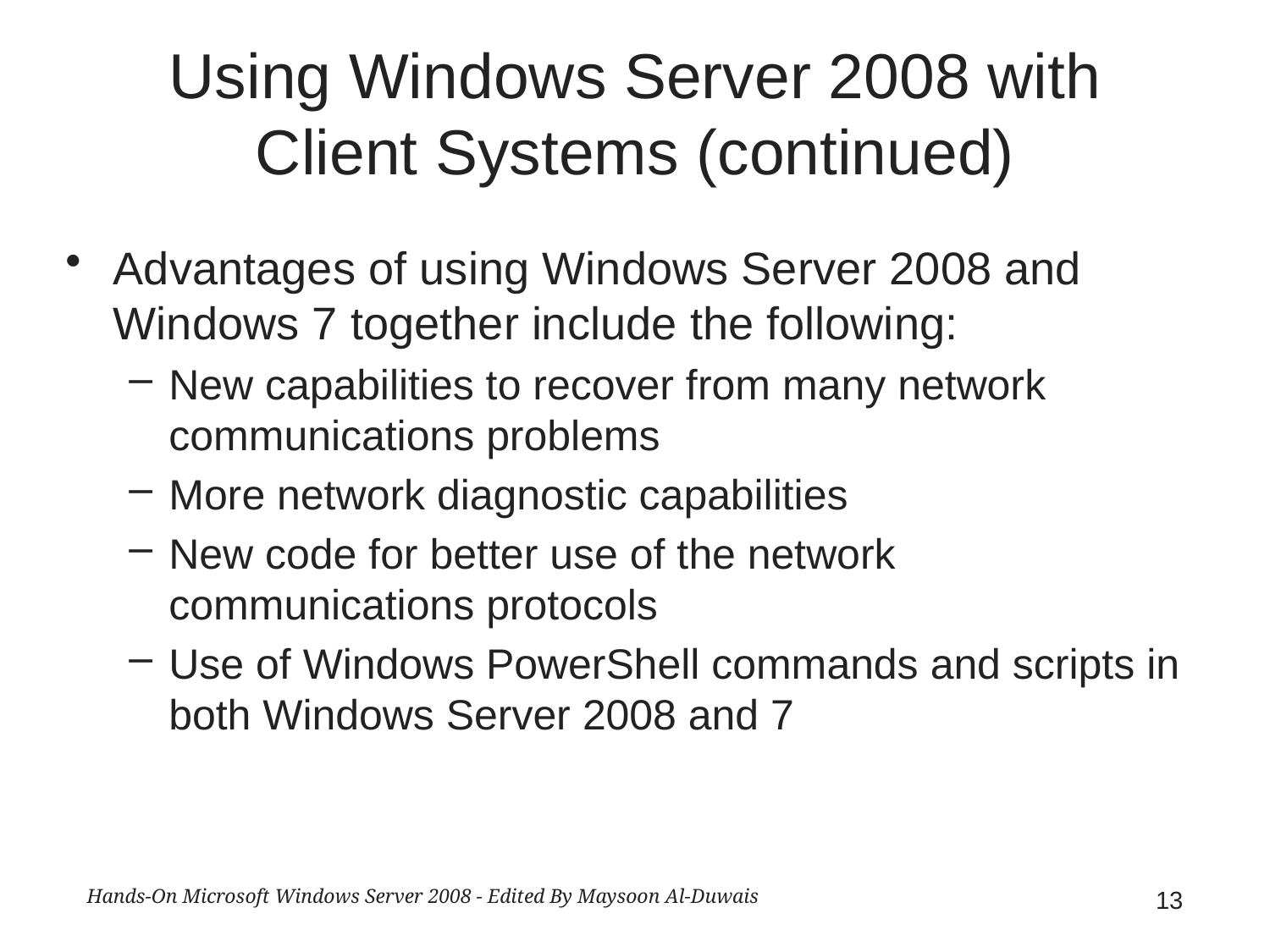

# Using Windows Server 2008 with Client Systems (continued)
Advantages of using Windows Server 2008 and Windows 7 together include the following:
New capabilities to recover from many network communications problems
More network diagnostic capabilities
New code for better use of the network communications protocols
Use of Windows PowerShell commands and scripts in both Windows Server 2008 and 7
Hands-On Microsoft Windows Server 2008 - Edited By Maysoon Al-Duwais
13